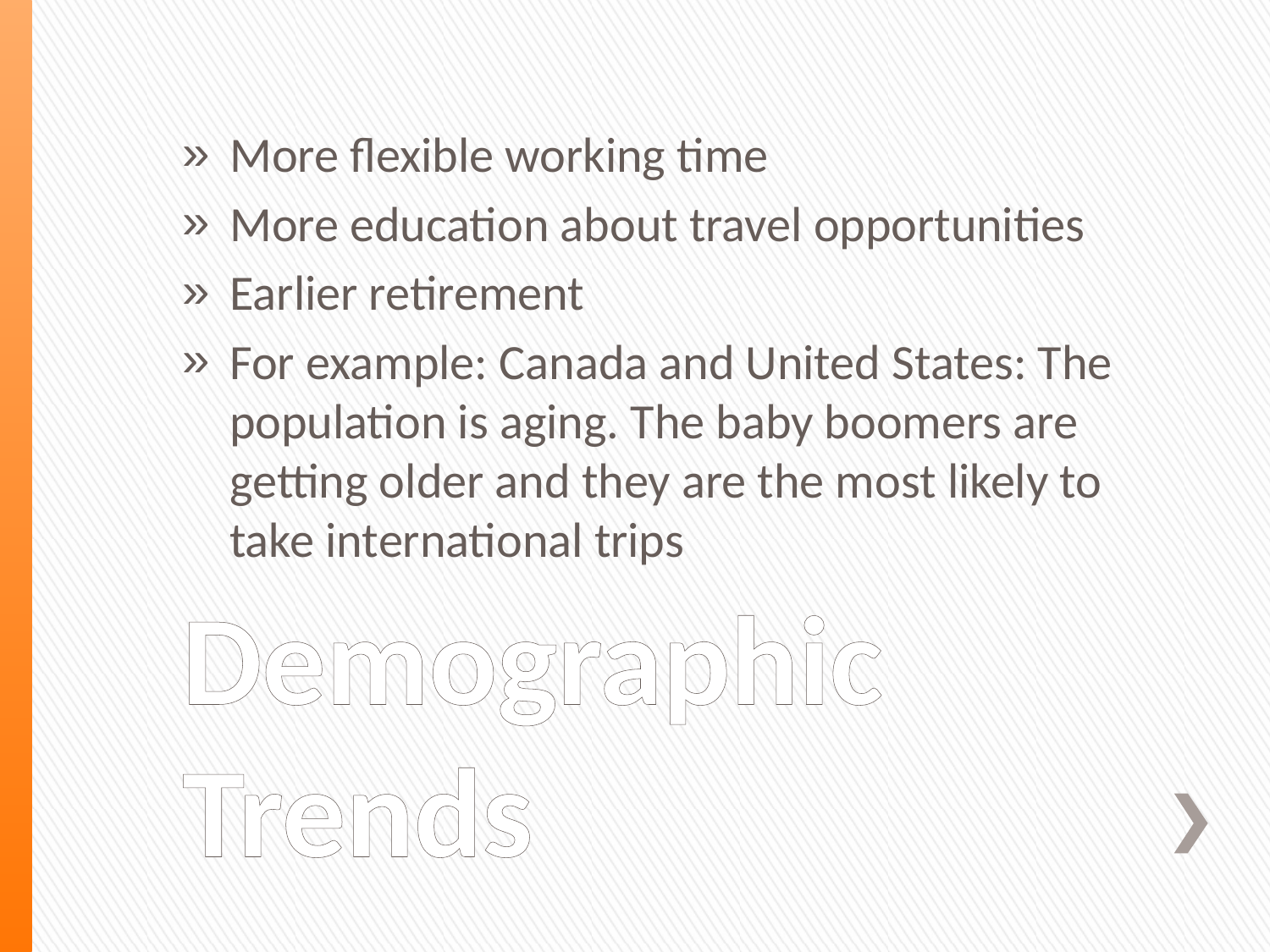

More flexible working time
More education about travel opportunities
Earlier retirement
For example: Canada and United States: The population is aging. The baby boomers are getting older and they are the most likely to take international trips

# Demographic Trends